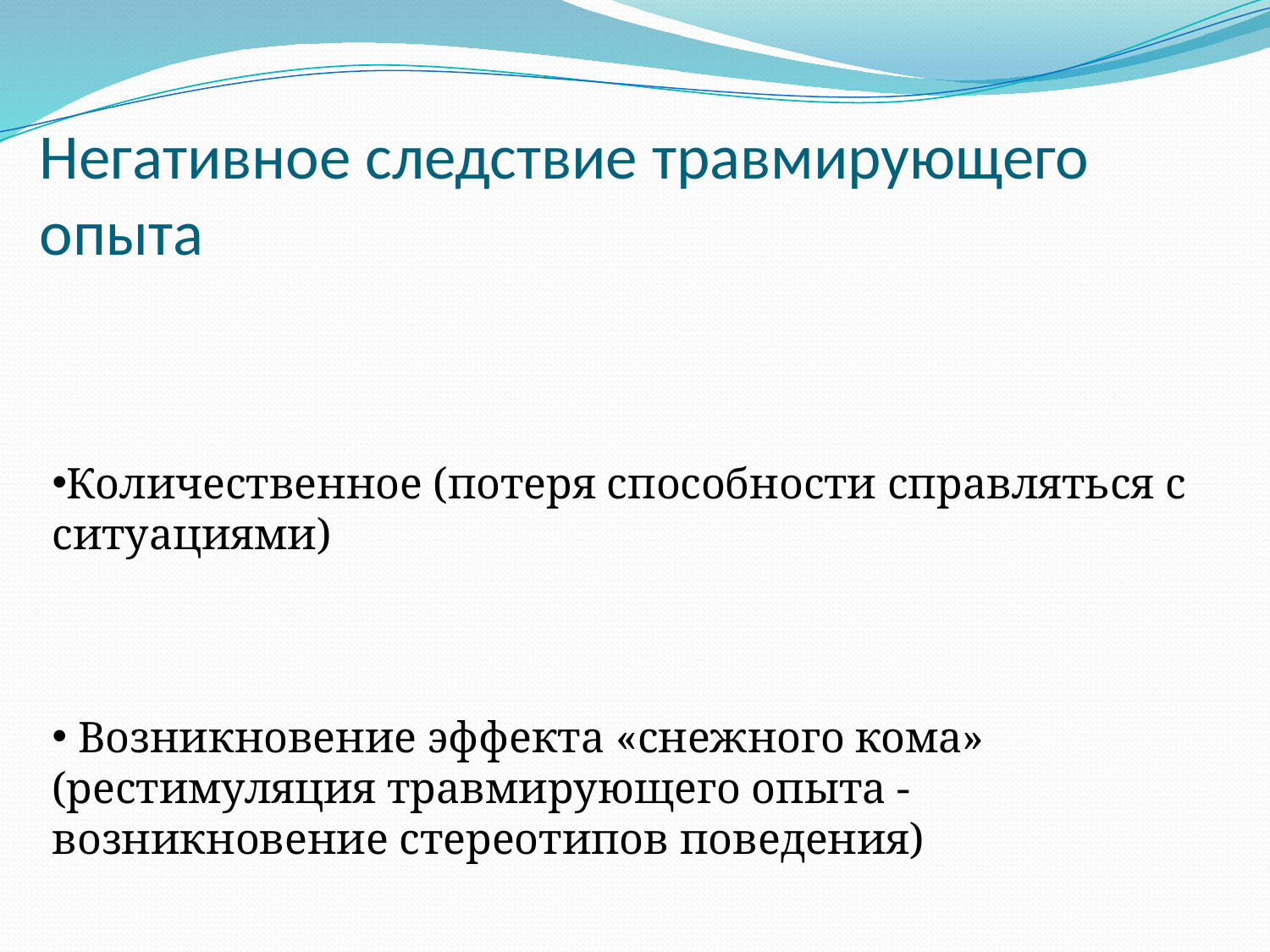

# Негативное следствие травмирующего опыта
Количественное (потеря способности справляться с ситуациями)

 Возникновение эффекта «снежного кома»  (рестимуляция травмирующего опыта - возникновение стереотипов поведения)